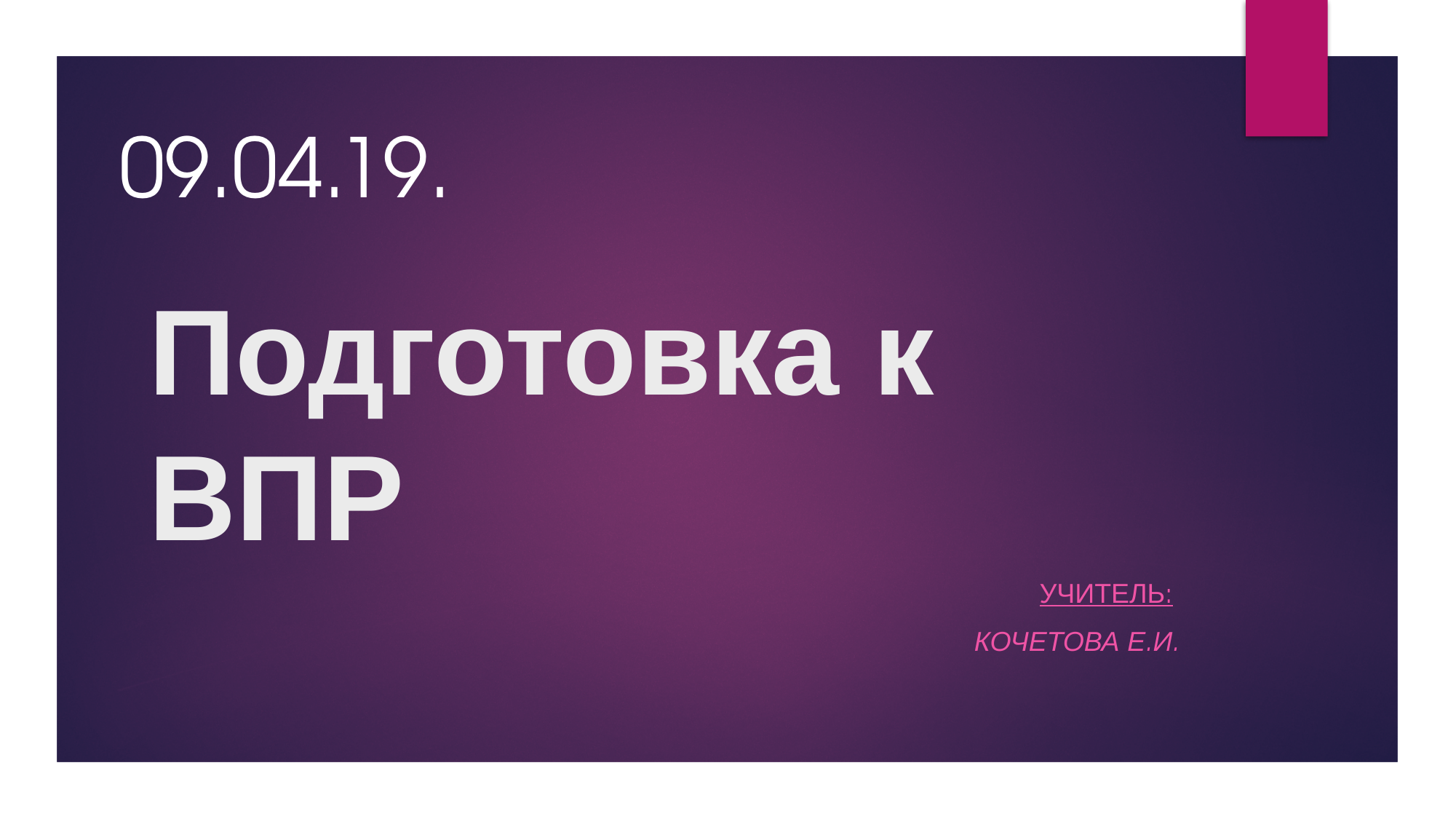

09.04.19.
# Подготовка к ВПР
Учитель:
КОЧЕТОВА Е.И.